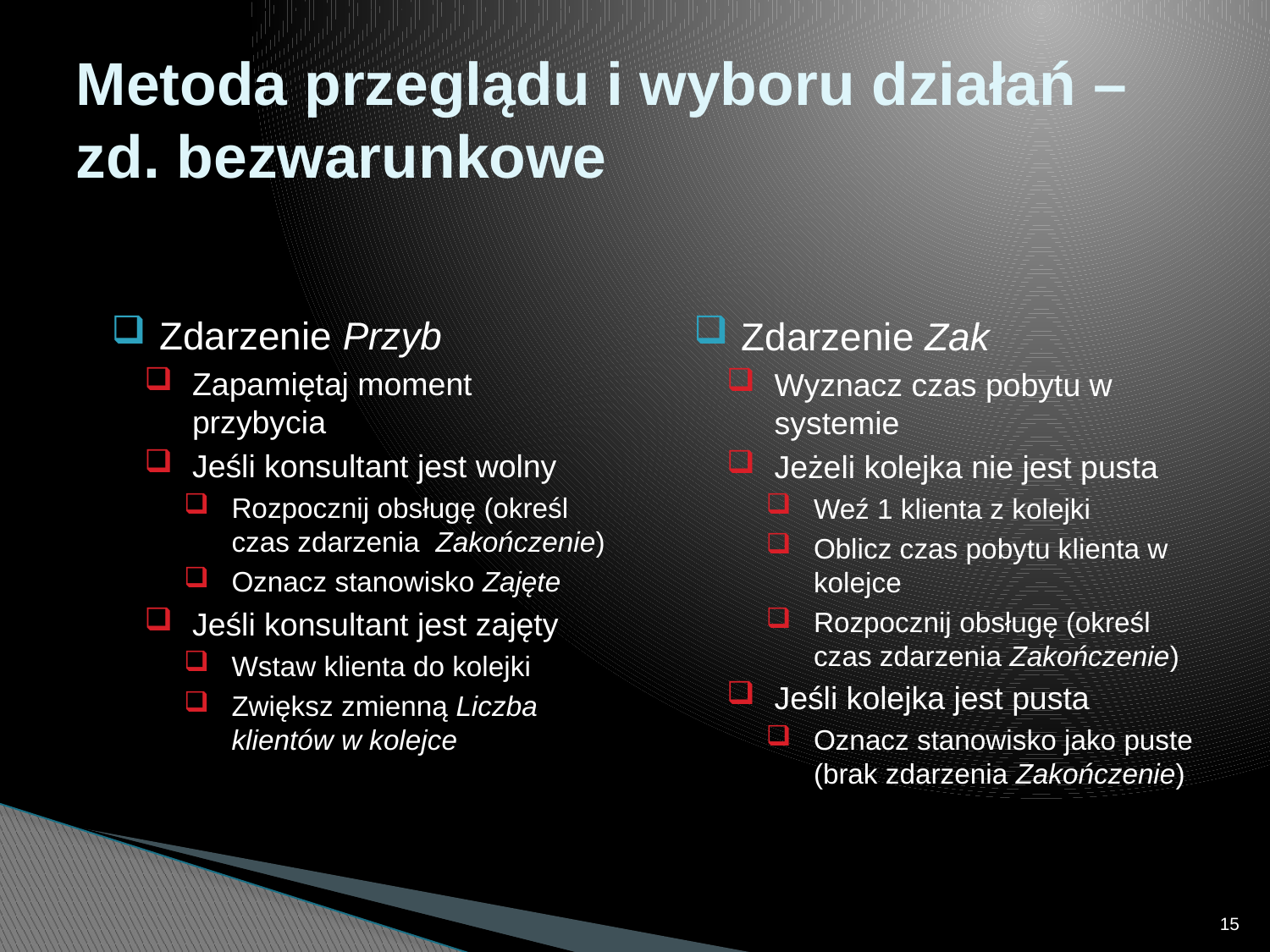

# Metoda przeglądu i wyboru działań – zd. bezwarunkowe
Zdarzenie Przyb
Zapamiętaj moment przybycia
Jeśli konsultant jest wolny
Rozpocznij obsługę (określ czas zdarzenia  Zakończenie)
Oznacz stanowisko Zajęte
Jeśli konsultant jest zajęty
Wstaw klienta do kolejki
Zwiększ zmienną Liczba klientów w kolejce

Zdarzenie Zak
Wyznacz czas pobytu w systemie
Jeżeli kolejka nie jest pusta
Weź 1 klienta z kolejki
Oblicz czas pobytu klienta w kolejce
Rozpocznij obsługę (określ czas zdarzenia Zakończenie)
Jeśli kolejka jest pusta
Oznacz stanowisko jako puste (brak zdarzenia Zakończenie)

15